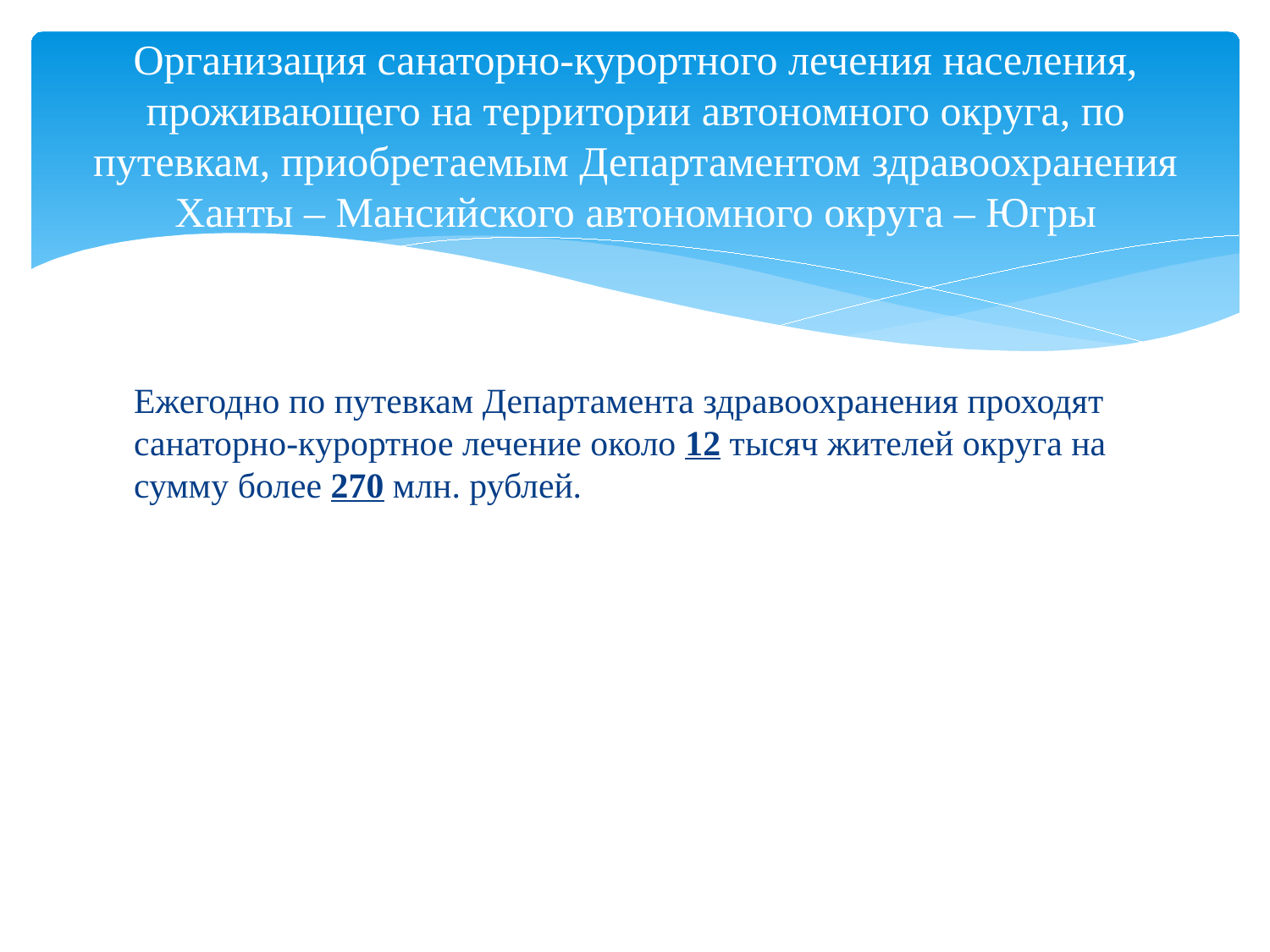

# Организация санаторно-курортного лечения населения, проживающего на территории автономного округа, по путевкам, приобретаемым Департаментом здравоохранения Ханты – Мансийского автономного округа – Югры
Ежегодно по путевкам Департамента здравоохранения проходят санаторно-курортное лечение около 12 тысяч жителей округа на сумму более 270 млн. рублей.